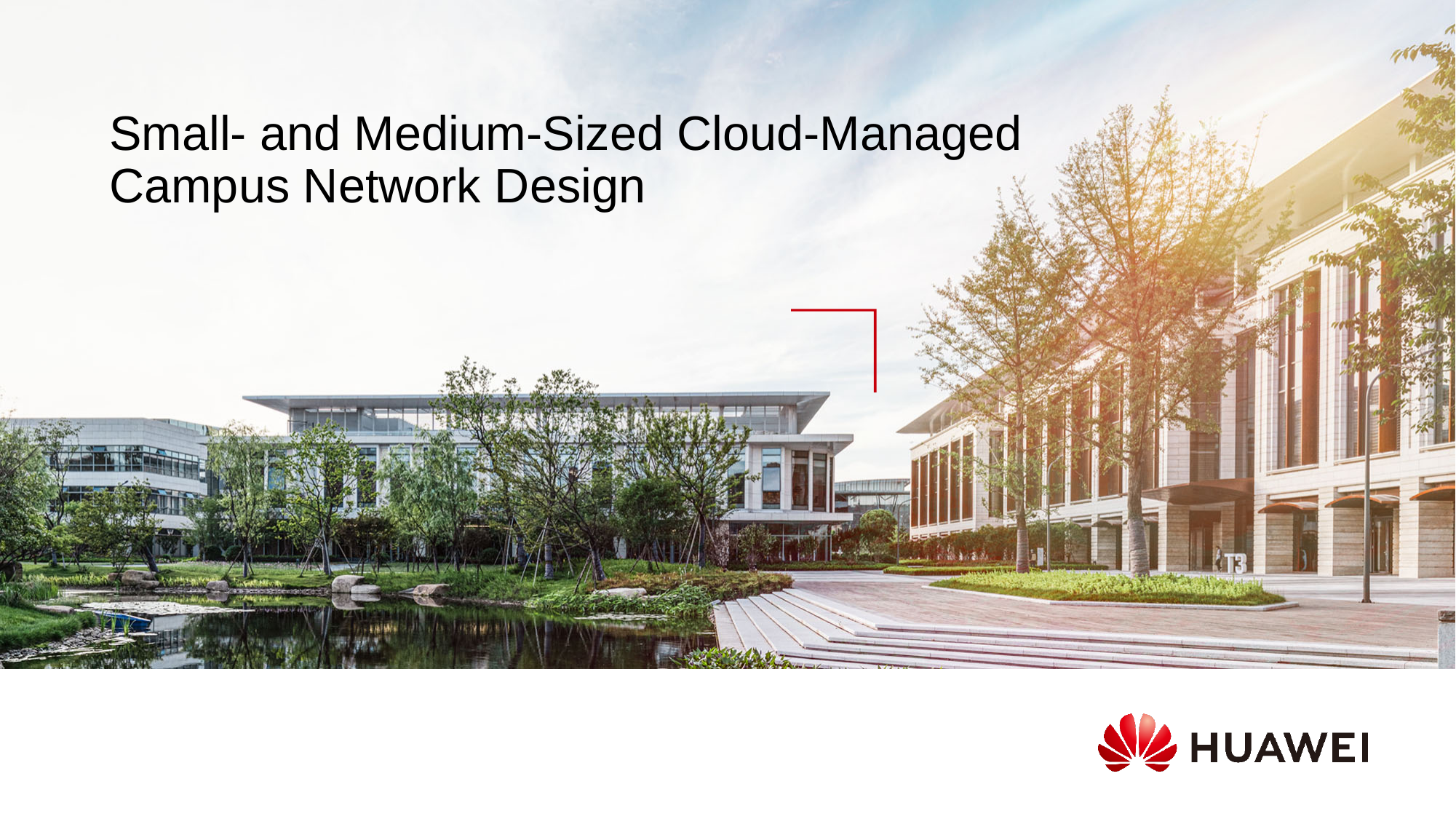

# Small- and Medium-Sized Cloud-Managed Campus Network Design